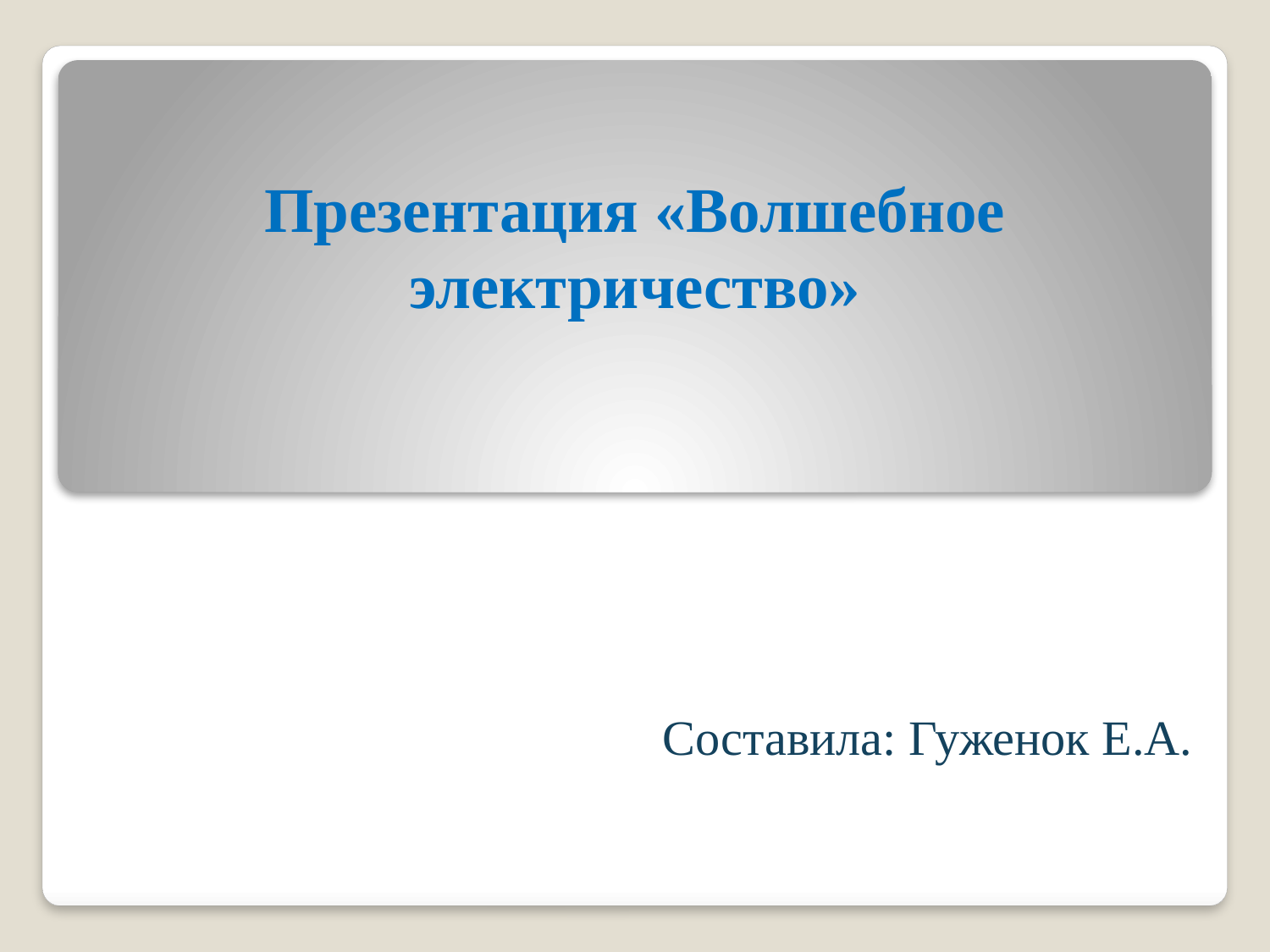

# Презентация «Волшебное электричество»
Составила: Гуженок Е.А.